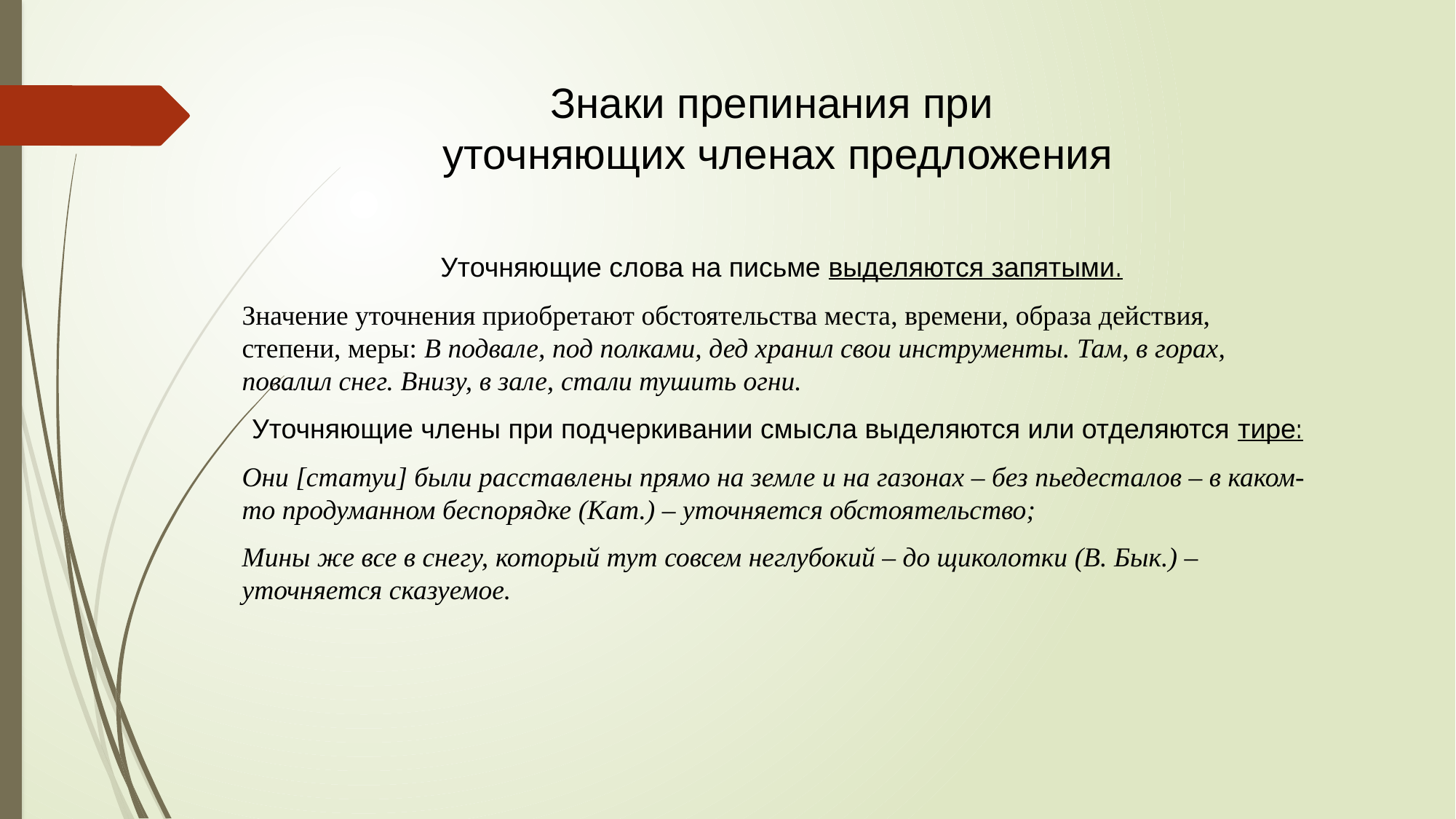

# Знаки препинания при уточняющих членах предложения
 Уточняющие слова на письме выделяются запятыми.
Значение уточнения приобретают обстоятельства места, времени, образа действия, степени, меры: В подвале, под полками, дед хранил свои инструменты. Там, в горах, повалил снег. Внизу, в зале, стали тушить огни.
Уточняющие члены при подчеркивании смысла выделяются или отделяются тире:
Они [статуи] были расставлены прямо на земле и на газонах – без пьедесталов – в каком-то продуманном беспорядке (Кат.) – уточняется обстоятельство;
Мины же все в снегу, который тут совсем неглубокий – до щиколотки (В. Бык.) – уточняется сказуемое.